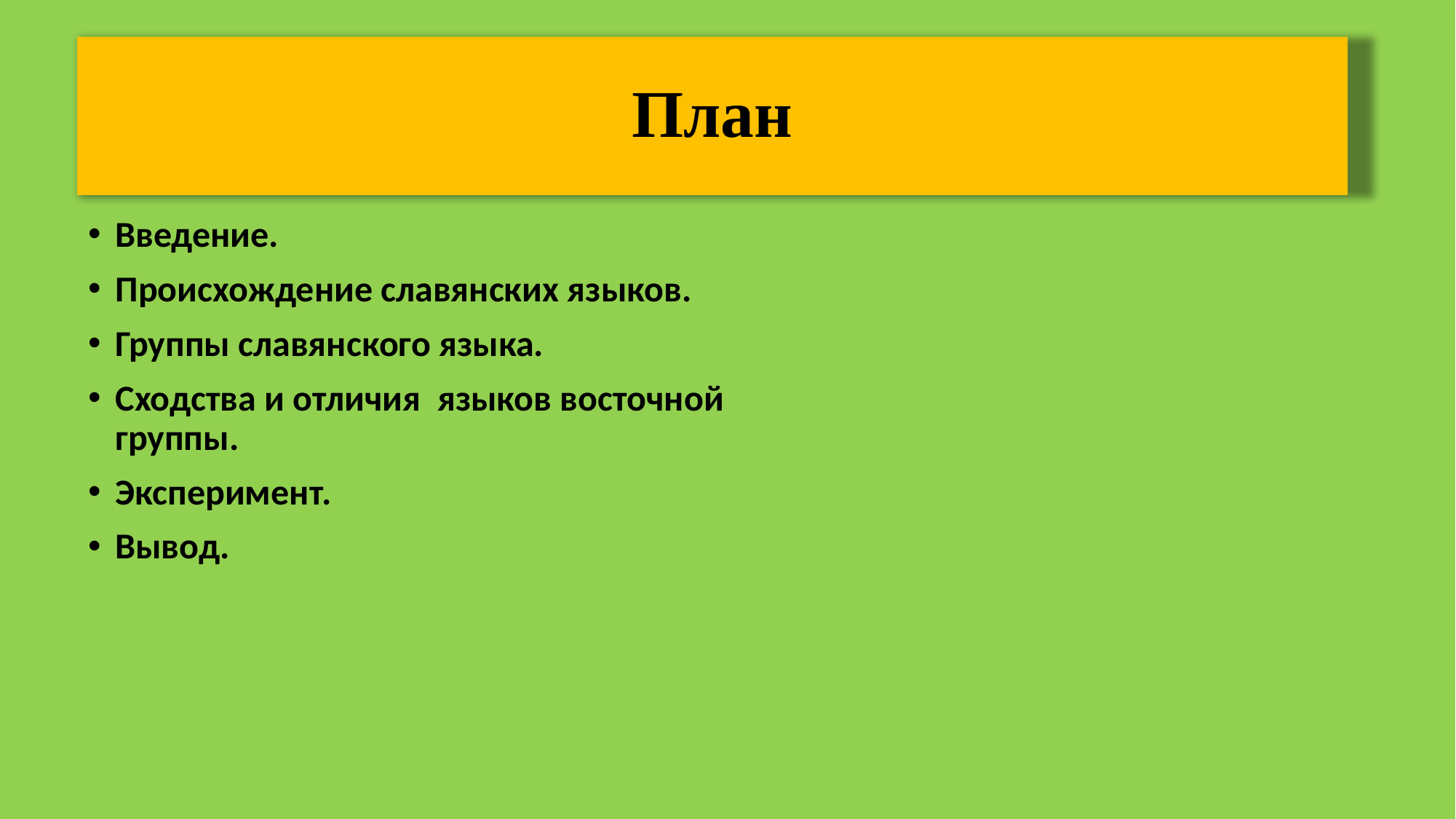

# План
Введение.
Происхождение славянских языков.
Группы славянского языка.
Сходства и отличия  языков восточной группы.
Эксперимент.
Вывод.